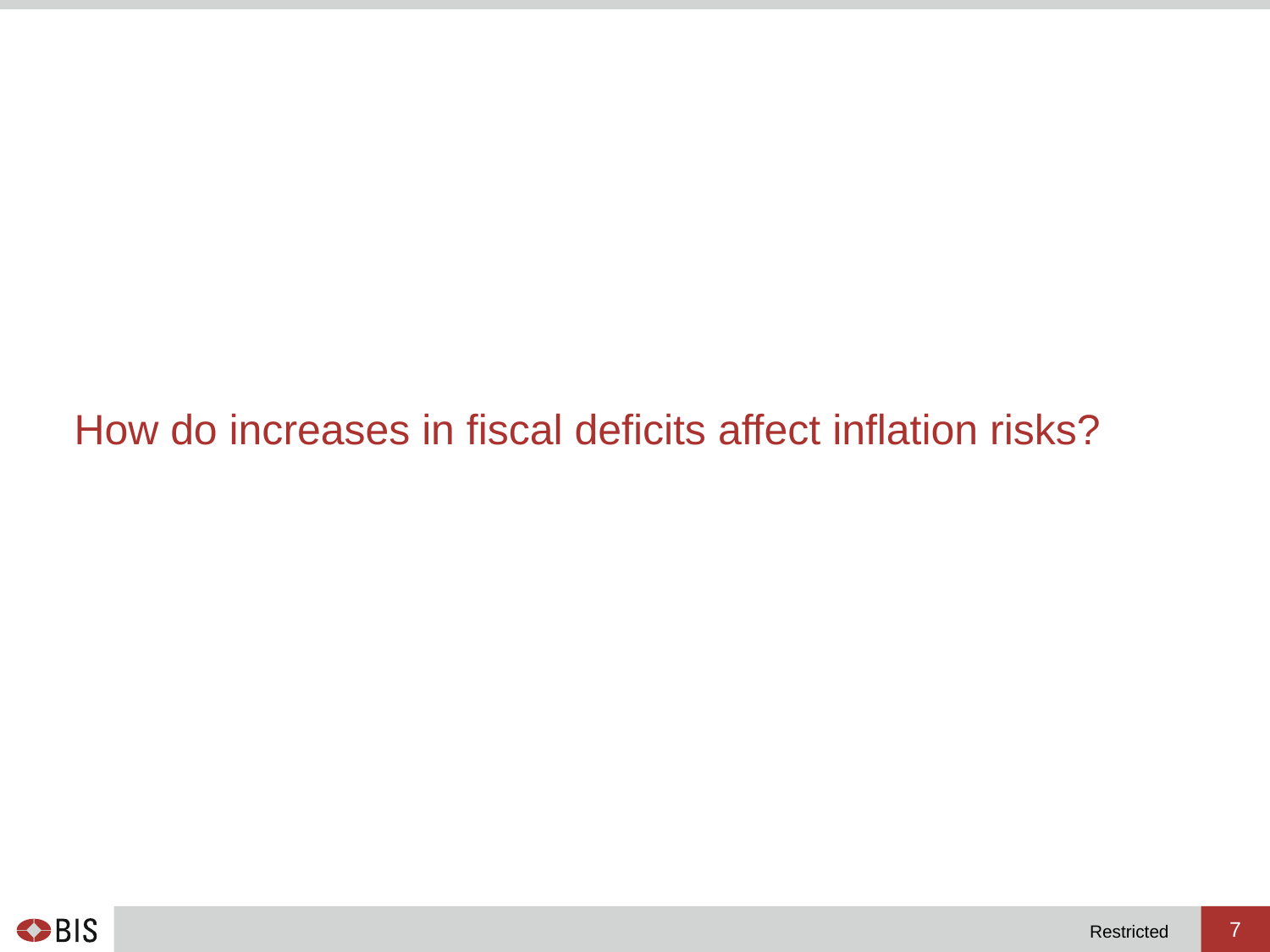

# How do increases in fiscal deficits affect inflation risks?
7